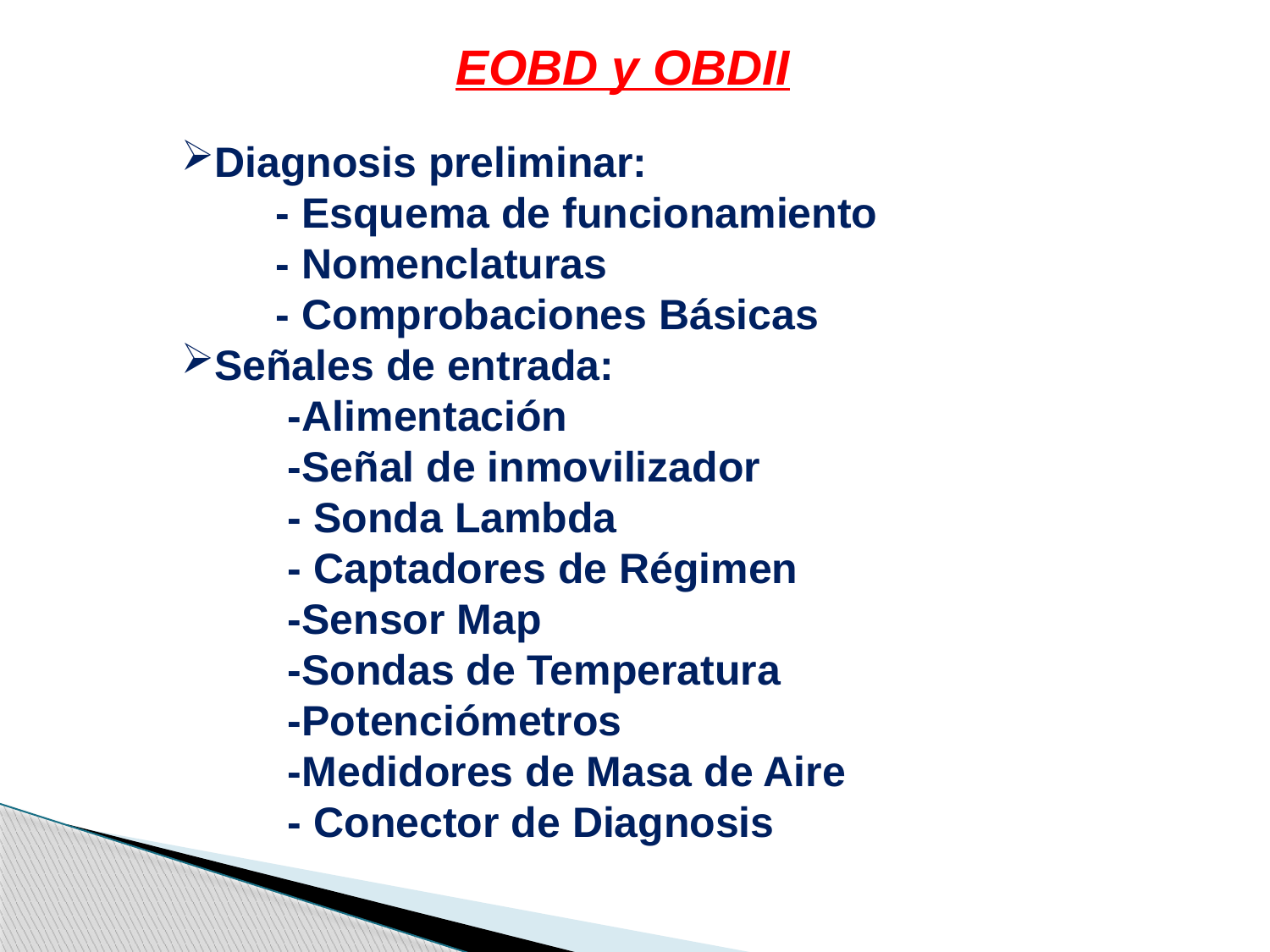

EOBD y OBDII
Diagnosis preliminar:
        - Esquema de funcionamiento
        - Nomenclaturas
        - Comprobaciones Básicas
Señales de entrada:
         -Alimentación
         -Señal de inmovilizador
         - Sonda Lambda
         - Captadores de Régimen
         -Sensor Map
         -Sondas de Temperatura
         -Potenciómetros
         -Medidores de Masa de Aire
         - Conector de Diagnosis